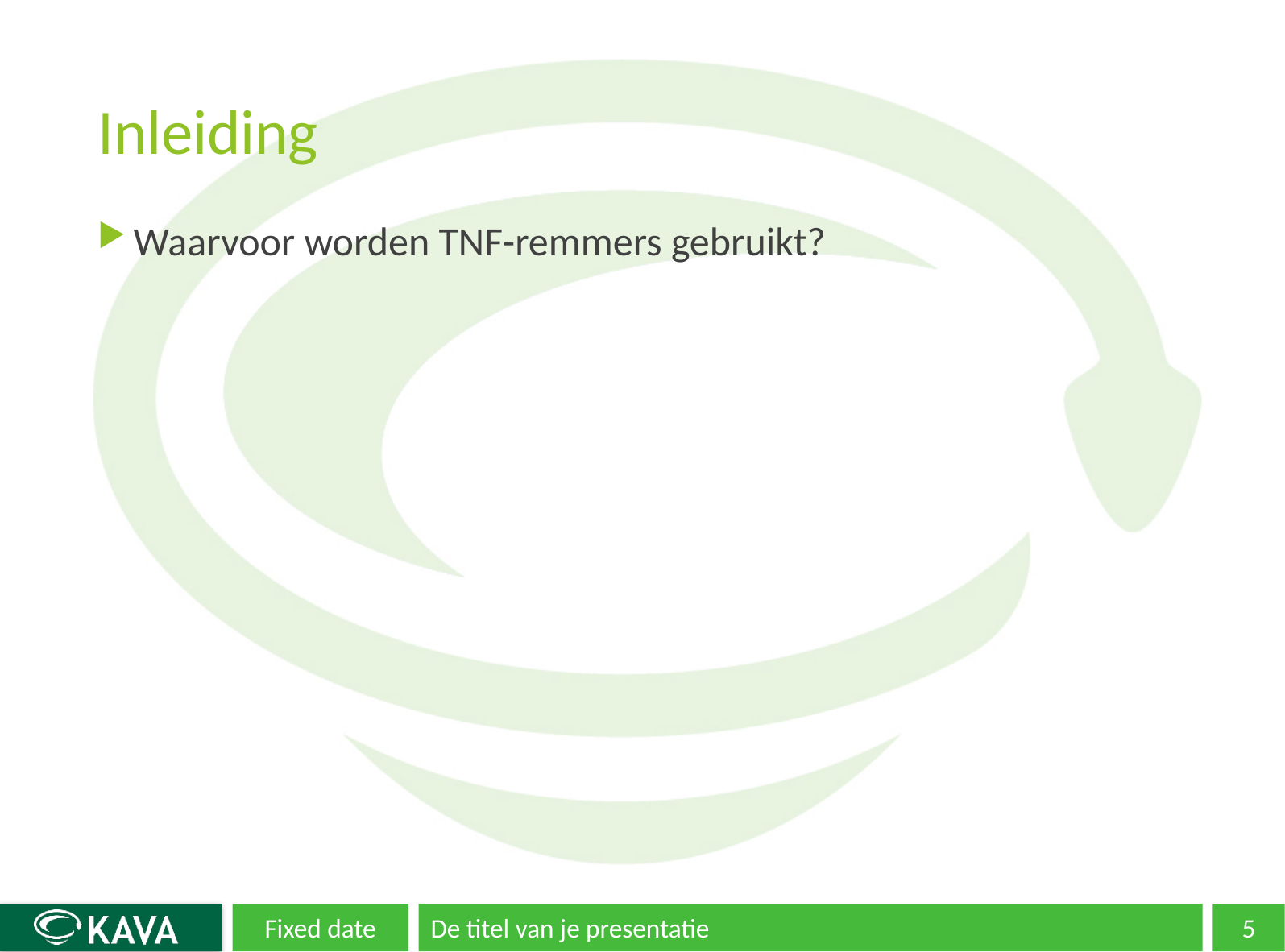

# Inleiding
Waarvoor worden TNF-remmers gebruikt?

Fixed date
De titel van je presentatie
5